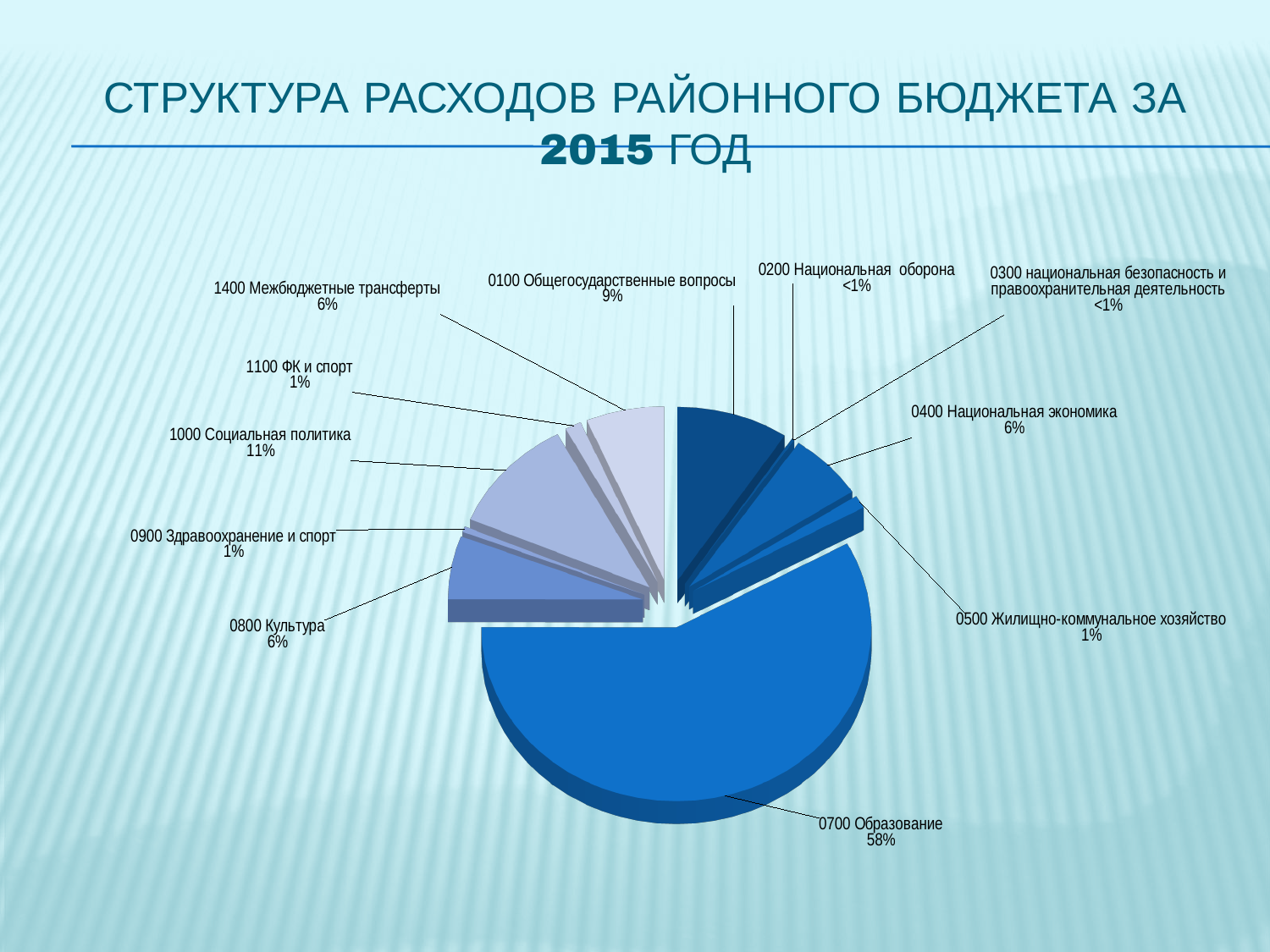

# Структура расходов районного бюджета за 2015 год

[unsupported chart]